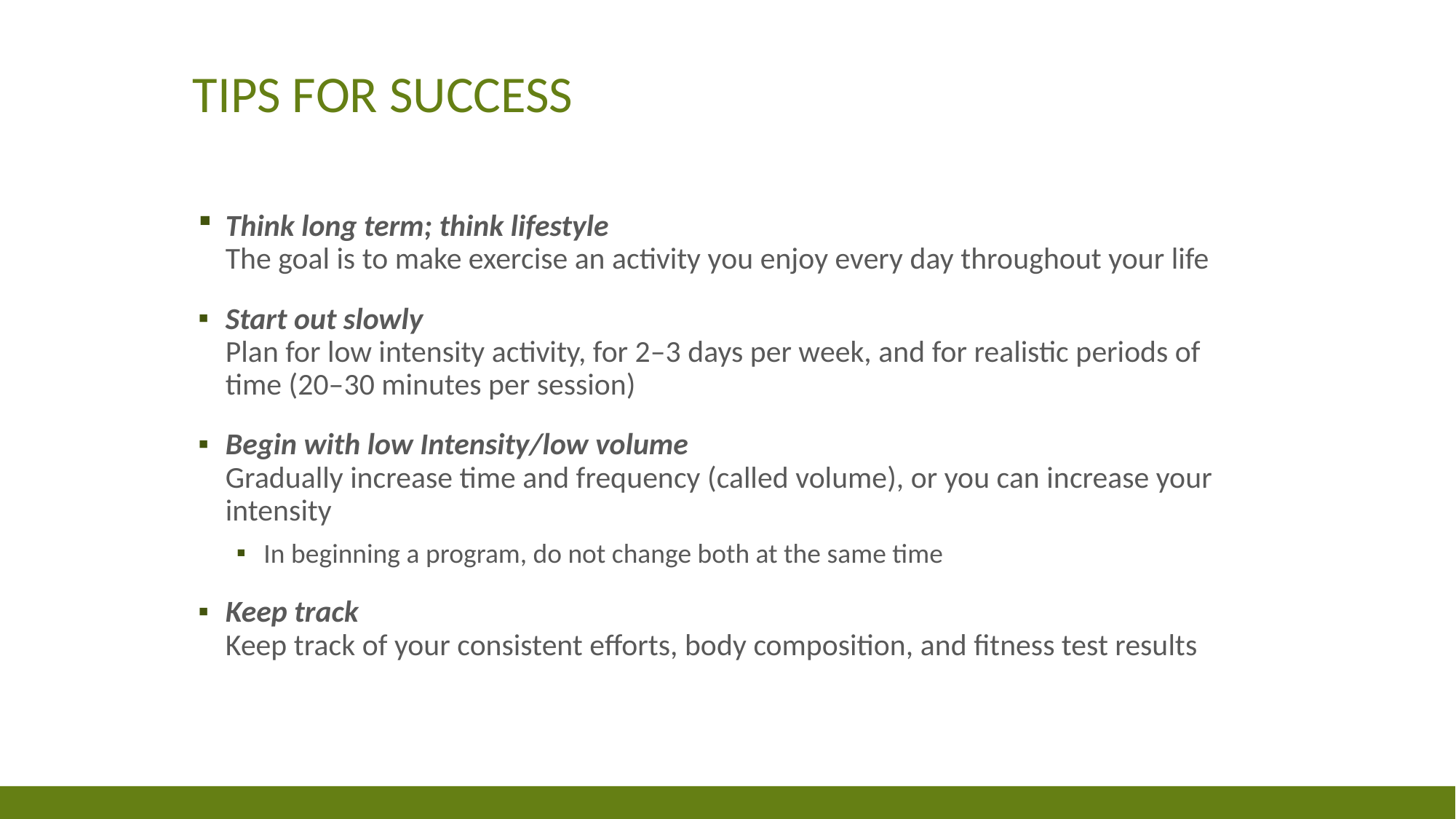

# Tips for Success
Think long term; think lifestyle
The goal is to make exercise an activity you enjoy every day throughout your life
Start out slowly
Plan for low intensity activity, for 2–3 days per week, and for realistic periods of time (20–30 minutes per session)
Begin with low Intensity/low volume
Gradually increase time and frequency (called volume), or you can increase your intensity
In beginning a program, do not change both at the same time
Keep track
Keep track of your consistent efforts, body composition, and fitness test results